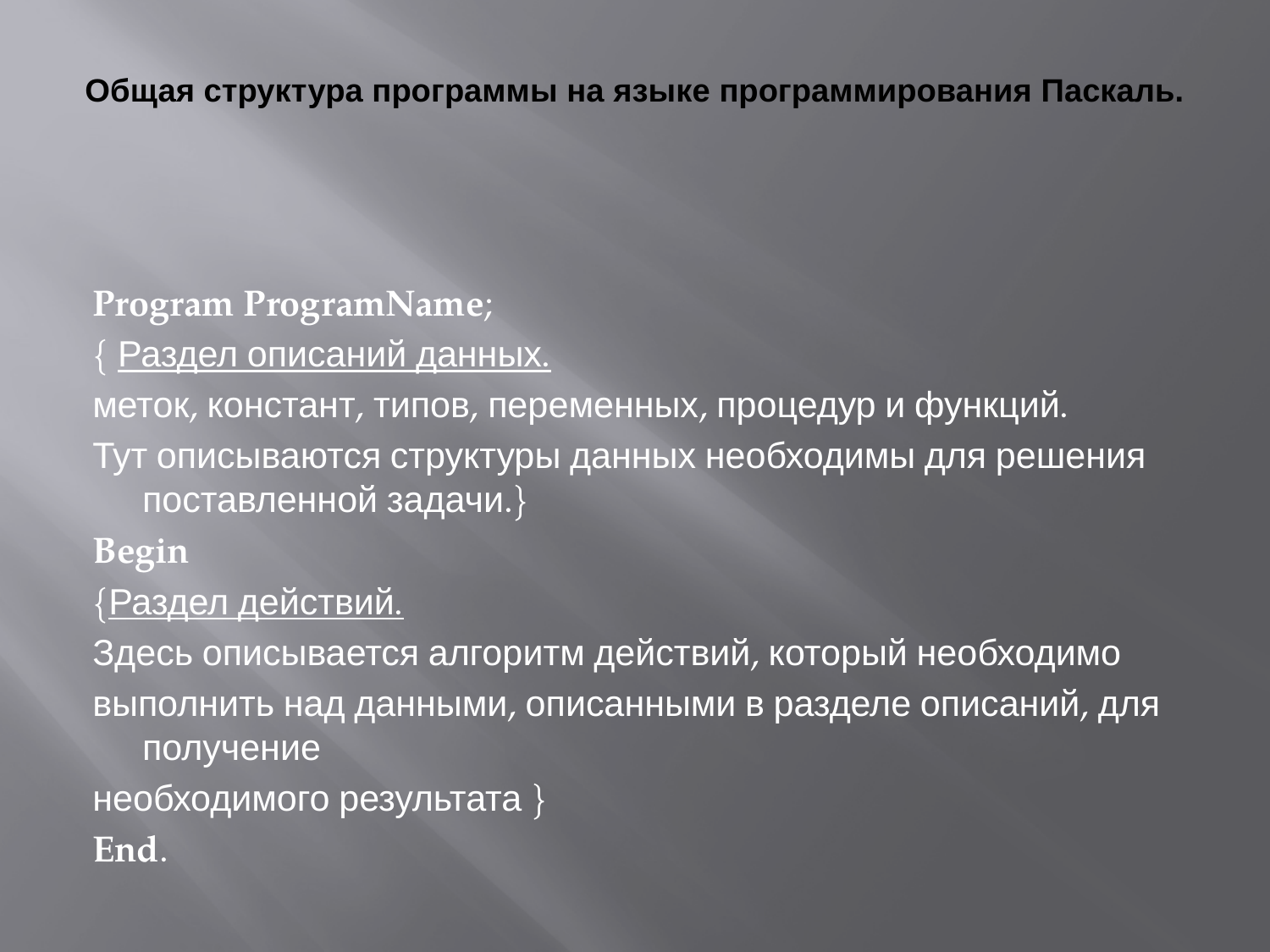

# Общая структура программы на языке программирования Паскаль.

Program ProgramName;
{ Раздел описаний данных.
меток, констант, типов, переменных, процедур и функций.
Тут описываются структуры данных необходимы для решения поставленной задачи.}
Begin
{Раздел действий.
Здесь описывается алгоритм действий, который необходимо
выполнить над данными, описанными в разделе описаний, для получение
необходимого результата }
End.